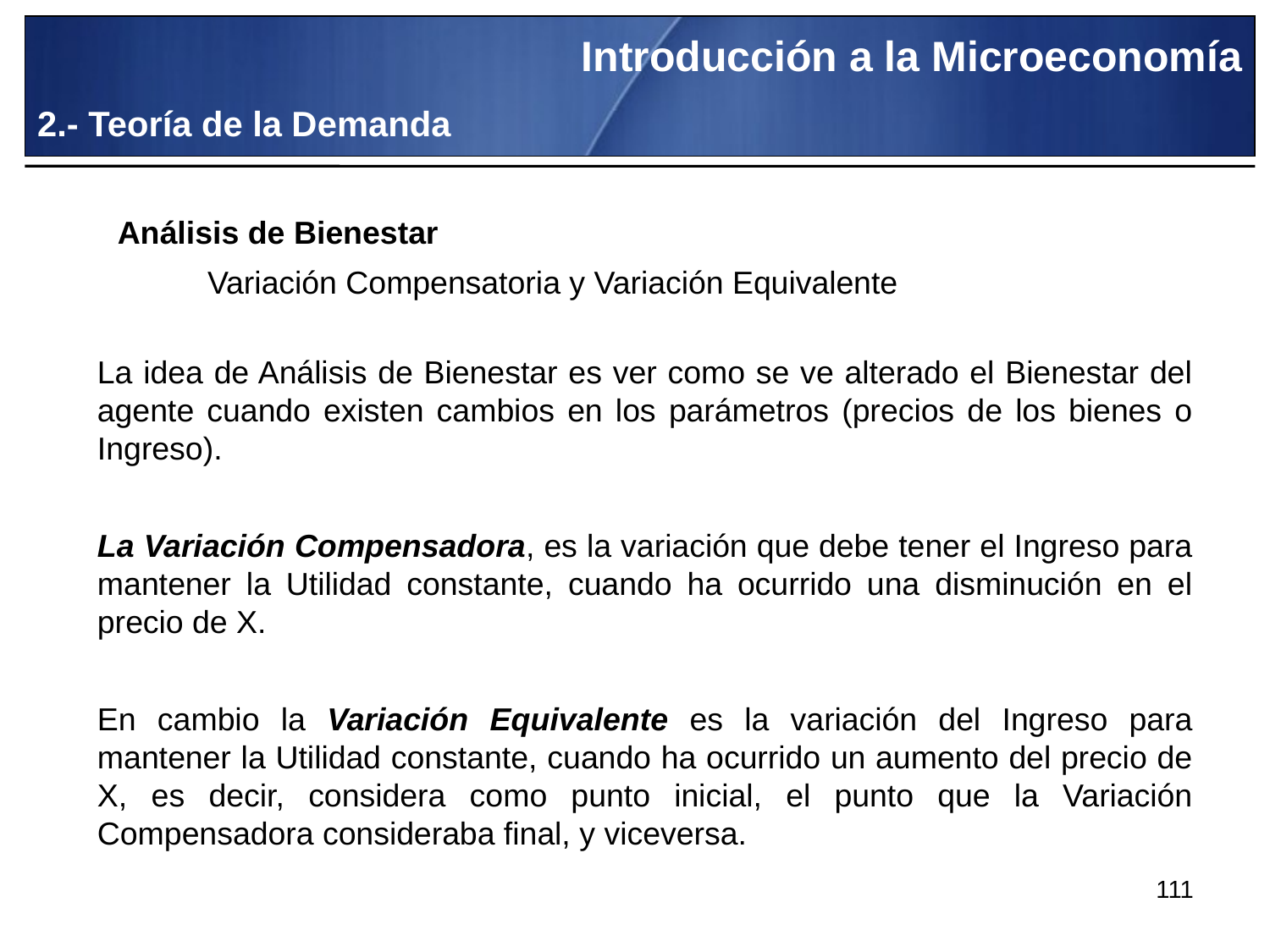

Introducción a la Microeconomía
2.- Teoría de la Demanda

Análisis de Bienestar
Variación Compensatoria y Variación Equivalente
La idea de Análisis de Bienestar es ver como se ve alterado el Bienestar del agente cuando existen cambios en los parámetros (precios de los bienes o Ingreso).

La Variación Compensadora, es la variación que debe tener el Ingreso para mantener la Utilidad constante, cuando ha ocurrido una disminución en el precio de X.

En cambio la Variación Equivalente es la variación del Ingreso para mantener la Utilidad constante, cuando ha ocurrido un aumento del precio de X, es decir, considera como punto inicial, el punto que la Variación Compensadora consideraba final, y viceversa.
111